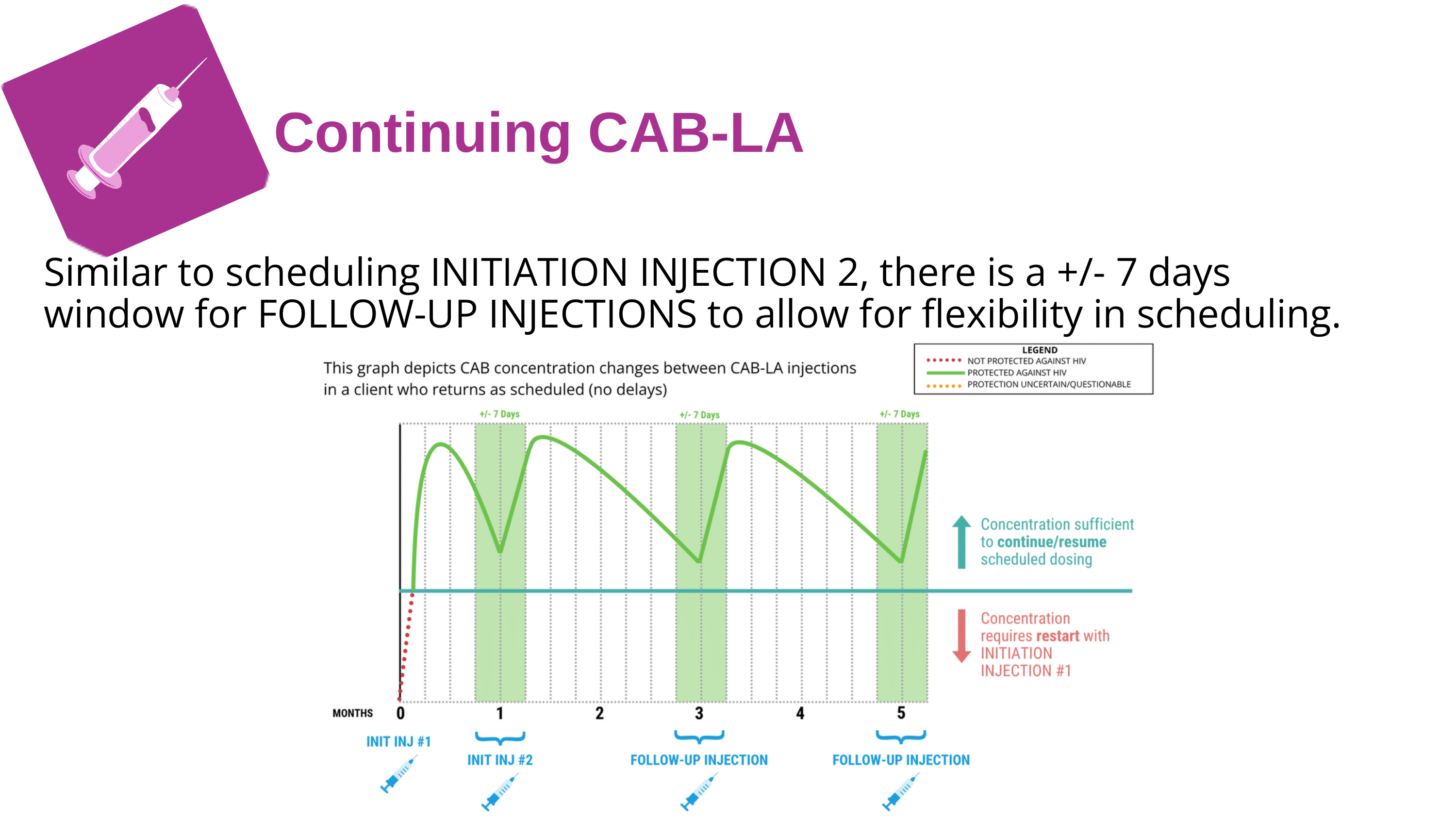

C
Continuing CAB-LA
Similar to scheduling INITIATION INJECTION 2, there is a +/- 7 days window for FOLLOW-UP INJECTIONS to allow for flexibility in scheduling.